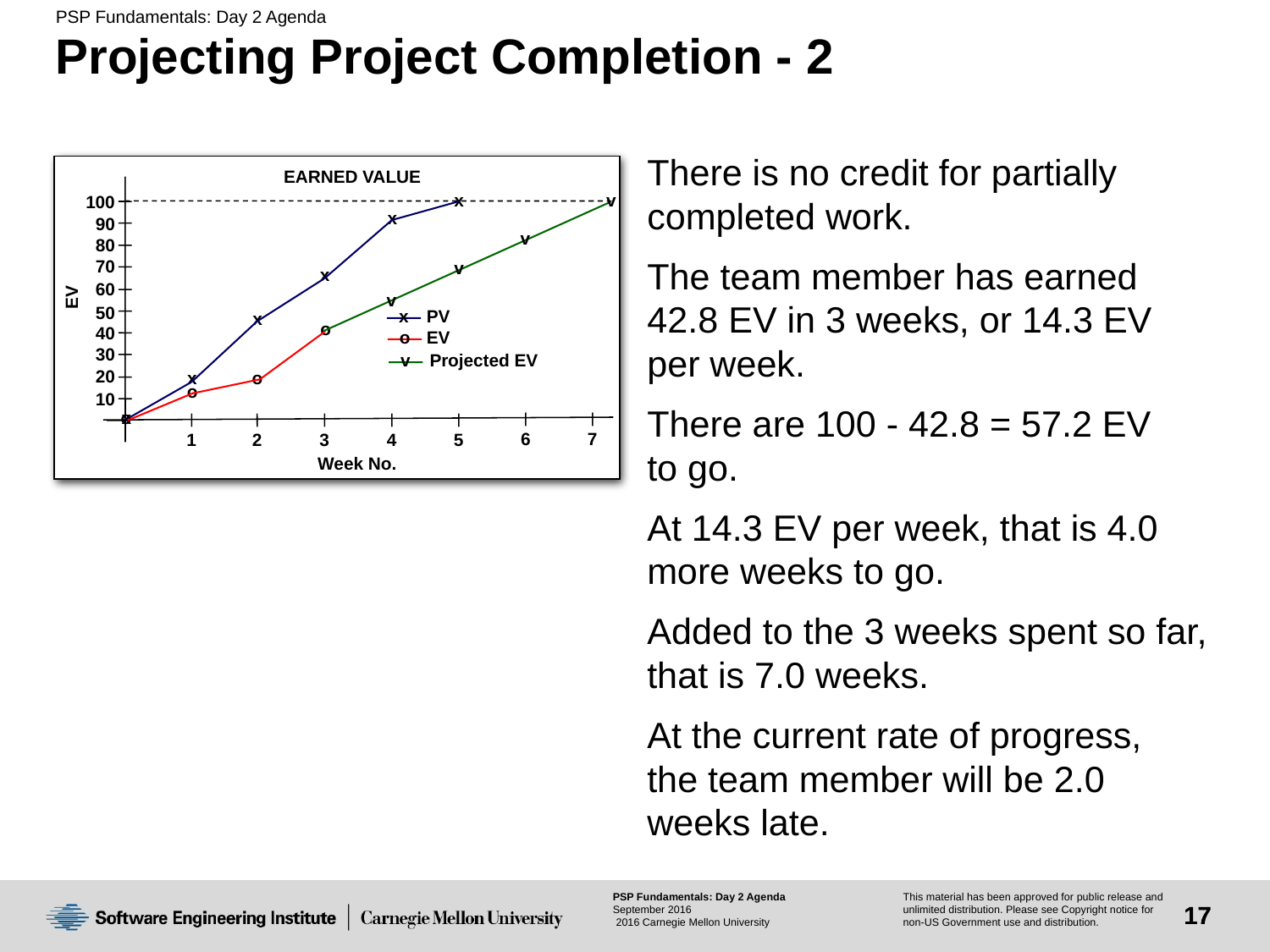

# Projecting Project Completion - 2
There is no credit for partially completed work.
The team member has earned
42.8 EV in 3 weeks, or 14.3 EV
per week.
There are 100 - 42.8 = 57.2 EV
to go.
At 14.3 EV per week, that is 4.0
more weeks to go.
Added to the 3 weeks spent so far,
that is 7.0 weeks.
At the current rate of progress,
the team member will be 2.0
weeks late.

EARNED VALUE

v
x
100
x

90

v

80

70
v
x

60

EV
v

50
PV
x
x

o
40

o
EV

30

v
Projected EV

20
o
x

o

10

x
o

6
7
1
2
3
4
5
Week No.